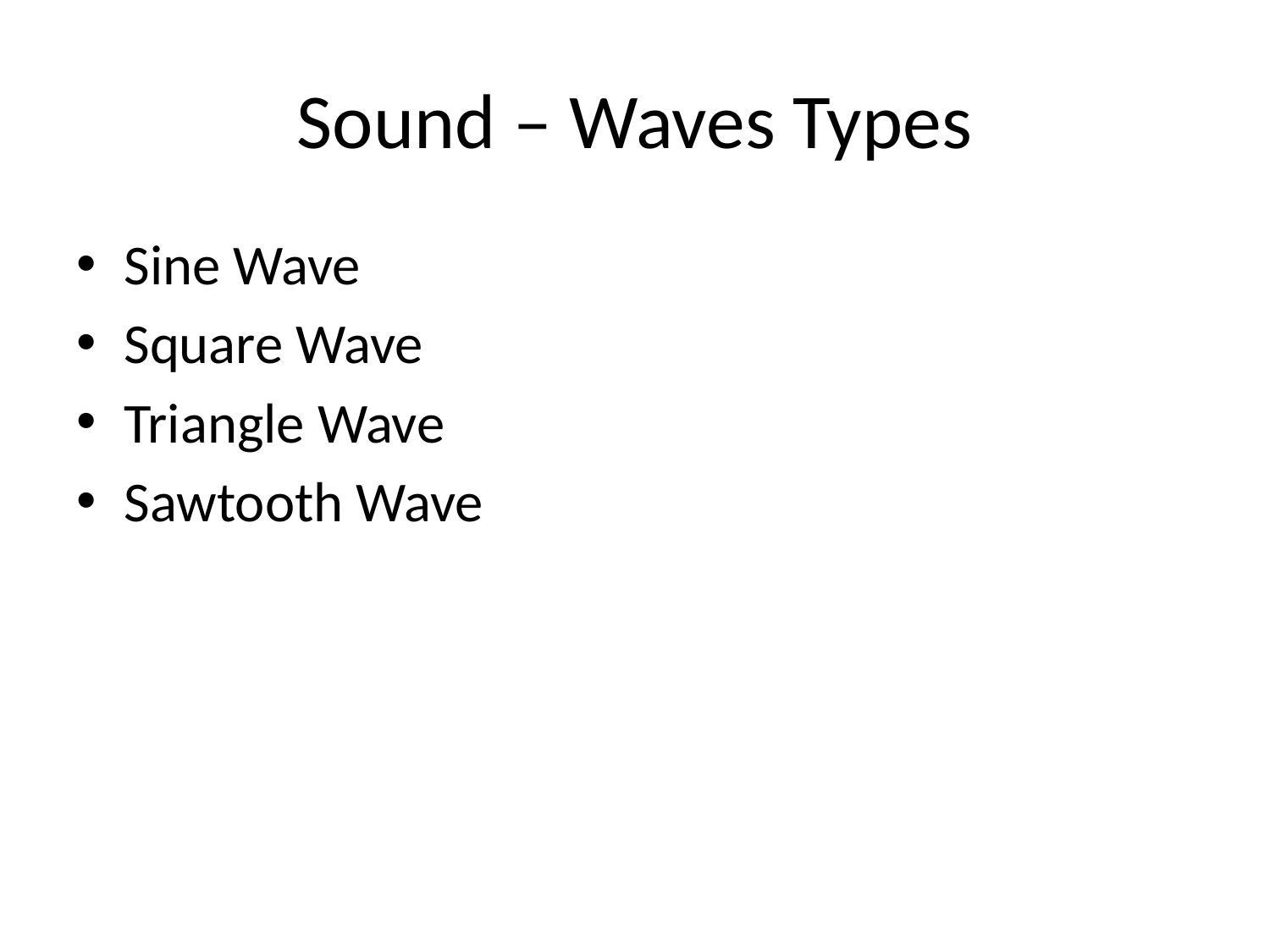

# Sound – Waves Types
Sine Wave
Square Wave
Triangle Wave
Sawtooth Wave